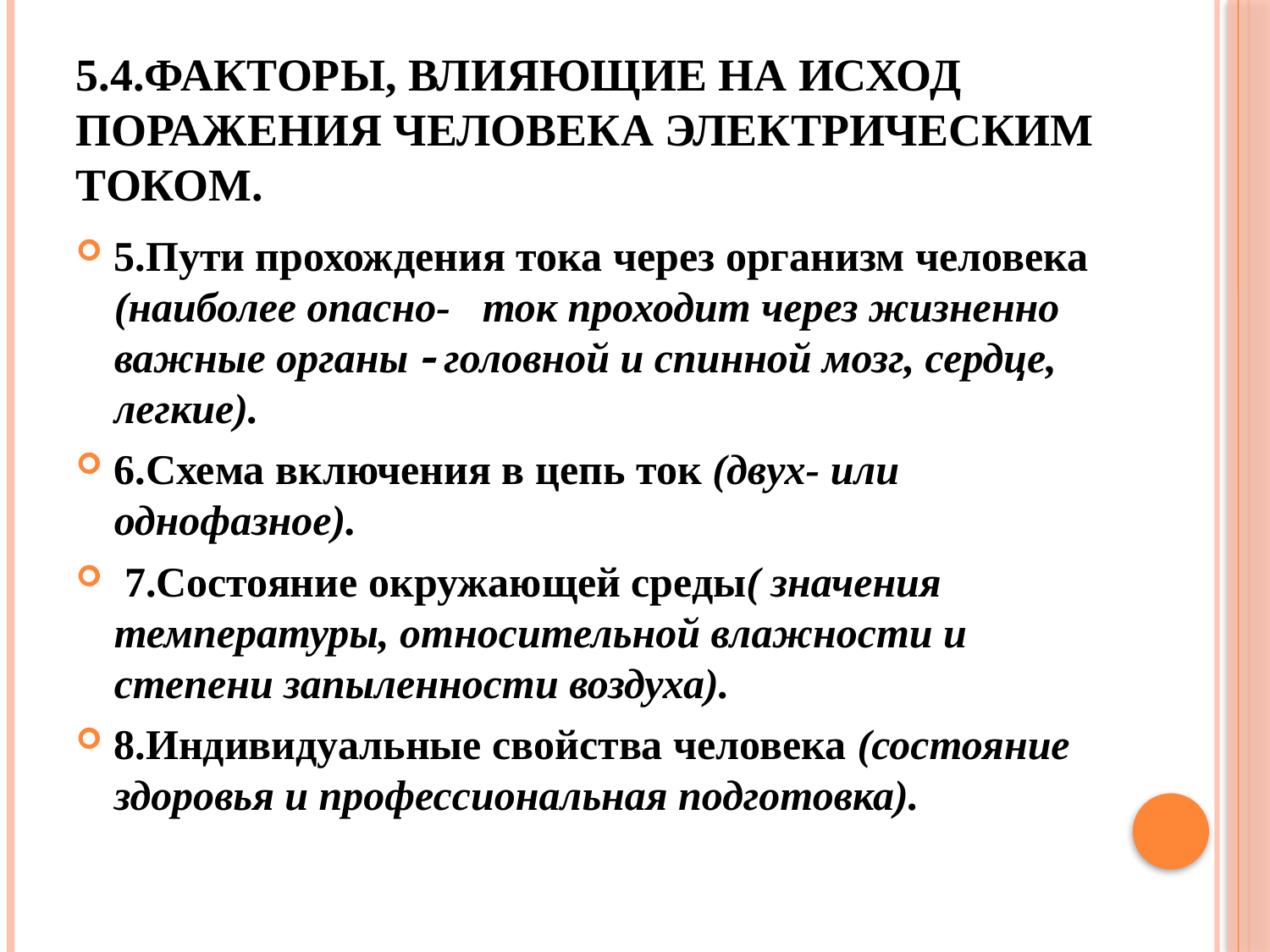

# 5.4.Факторы, влияющие на исход поражения человека электрическим током.
5.Пути прохождения тока через организм человека (наиболее опасно-   ток проходит через жизненно важные органы − головной и спинной мозг, сердце, легкие).
6.Схема включения в цепь ток (двух- или однофазное).
 7.Состояние окружающей среды( значения температуры, относительной влажности и степени запыленности воздуха).
8.Индивидуальные свойства человека (состояние здоровья и профессио­нальная подготовка).